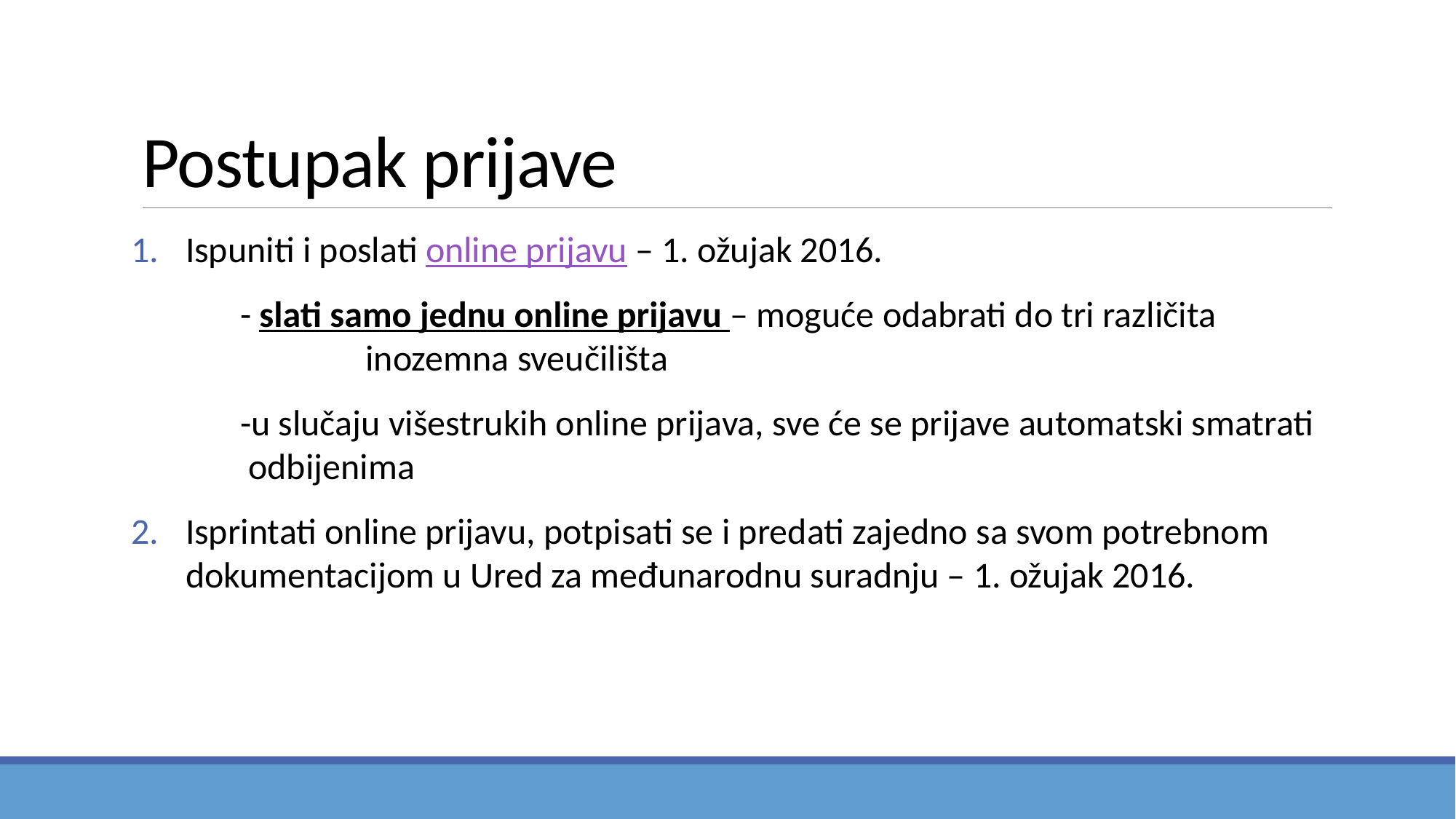

# Postupak prijave
Ispuniti i poslati online prijavu – 1. ožujak 2016.
	- slati samo jednu online prijavu – moguće odabrati do tri različita  	 	  inozemna sveučilišta
	-u slučaju višestrukih online prijava, sve će se prijave automatski smatrati   	 odbijenima
Isprintati online prijavu, potpisati se i predati zajedno sa svom potrebnom dokumentacijom u Ured za međunarodnu suradnju – 1. ožujak 2016.